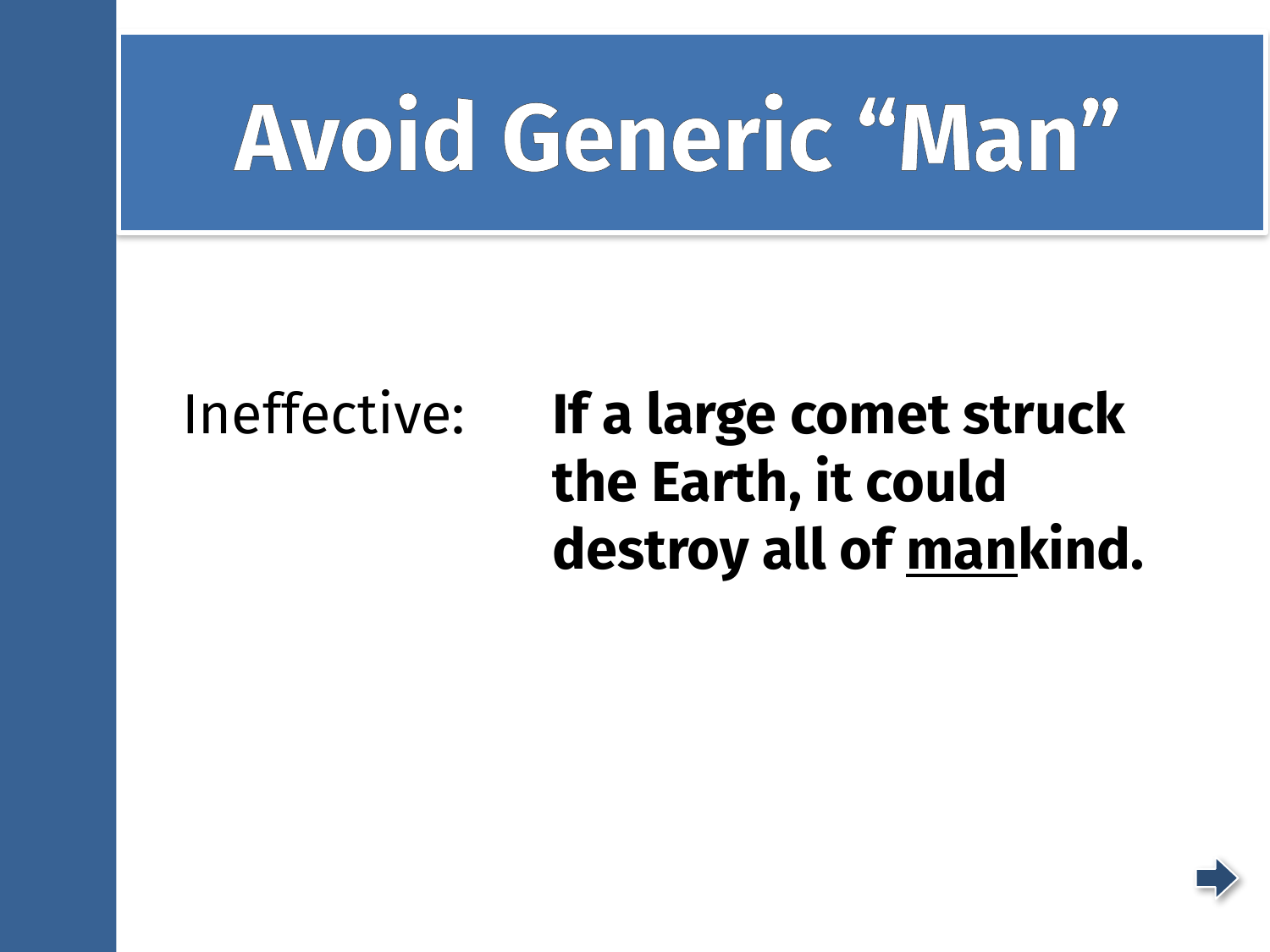

# Avoid Generic “Man”
| Ineffective: | If a large comet struck the Earth, it could destroy all of mankind. |
| --- | --- |